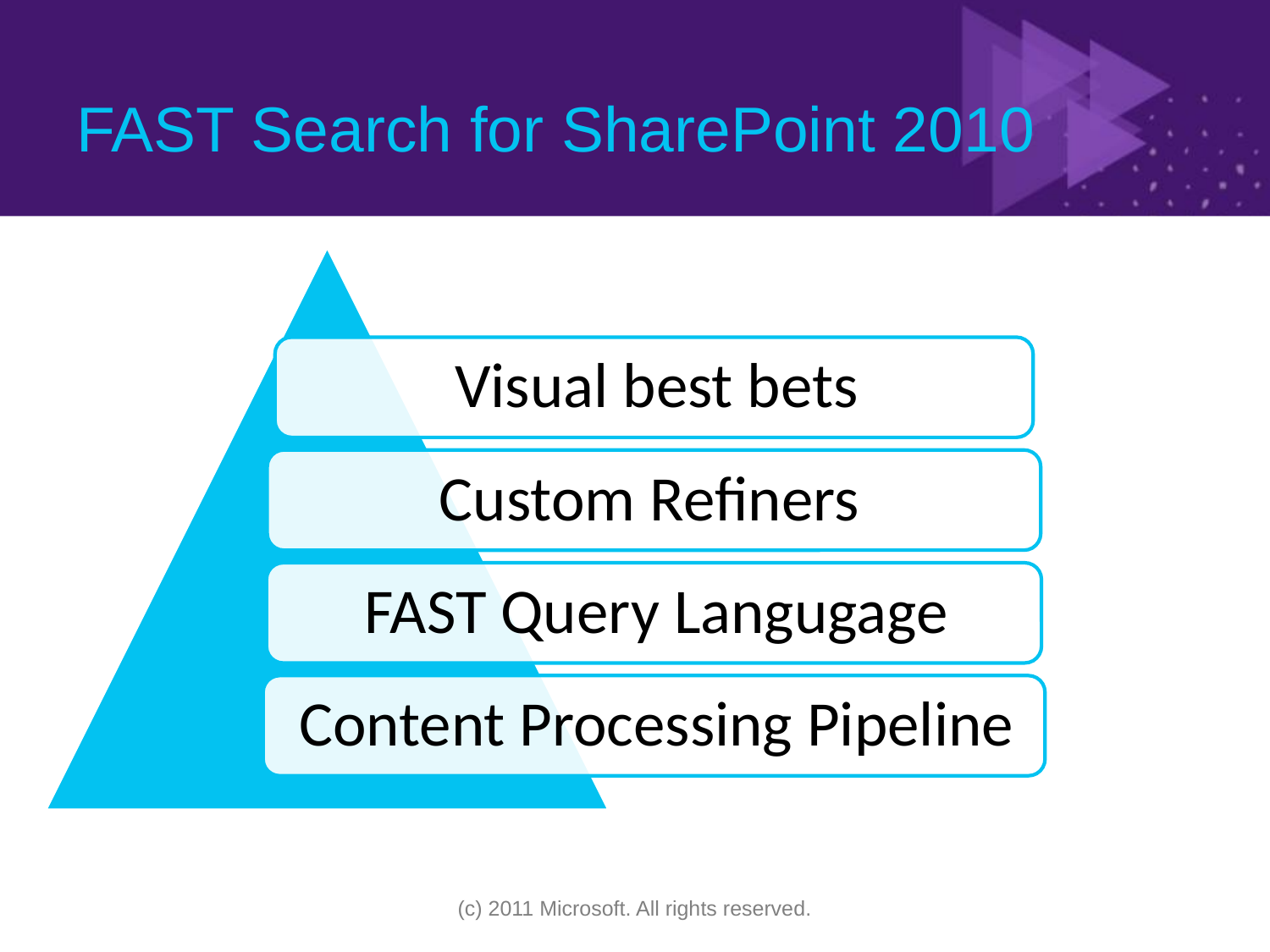

# FAST Search for SharePoint 2010
Visual best bets
Custom Refiners
FAST Query Langugage
Content Processing Pipeline
(c) 2011 Microsoft. All rights reserved.